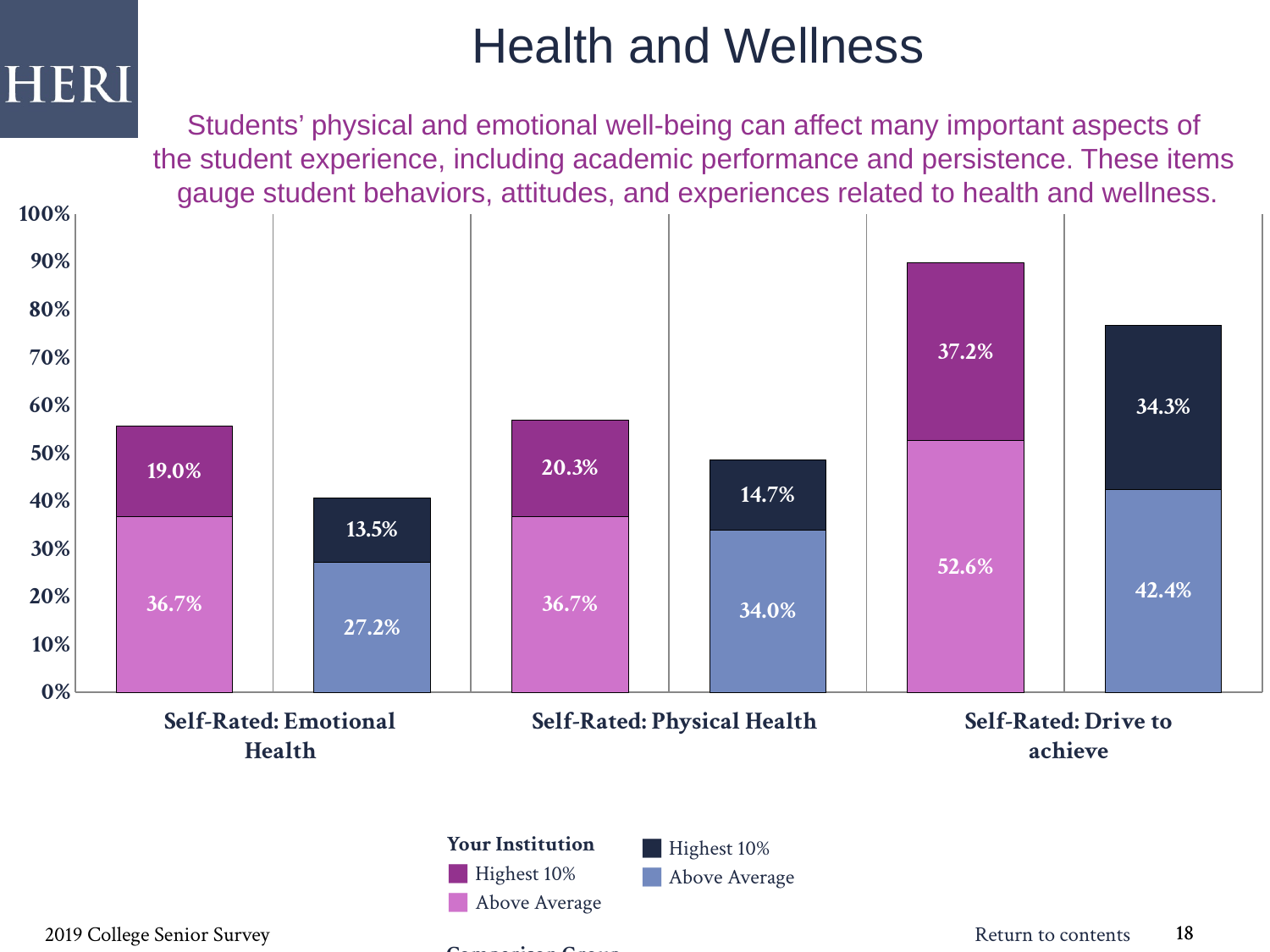

Health and Wellness
Students’ physical and emotional well-being can affect many important aspects of
the student experience, including academic performance and persistence. These items
gauge student behaviors, attitudes, and experiences related to health and wellness.

### Chart

| Category |  |  |
|---|---|---|
| emotional health | 0.367 | 0.19 |
| comp | 0.272 | 0.135 |
| physical health | 0.367 | 0.203 |
| comp | 0.34 | 0.147 |
| Drive to achieve | 0.526 | 0.372 |
| comp | 0.424 | 0.343 |
Self-Rated: Emotional Health
Self-Rated: Physical Health
Self-Rated: Drive to achieve
Your Institution
■ Highest 10%
■ Above Average

Comparison Group
■ Highest 10%
■ Above Average

2019 College Senior Survey
18
18